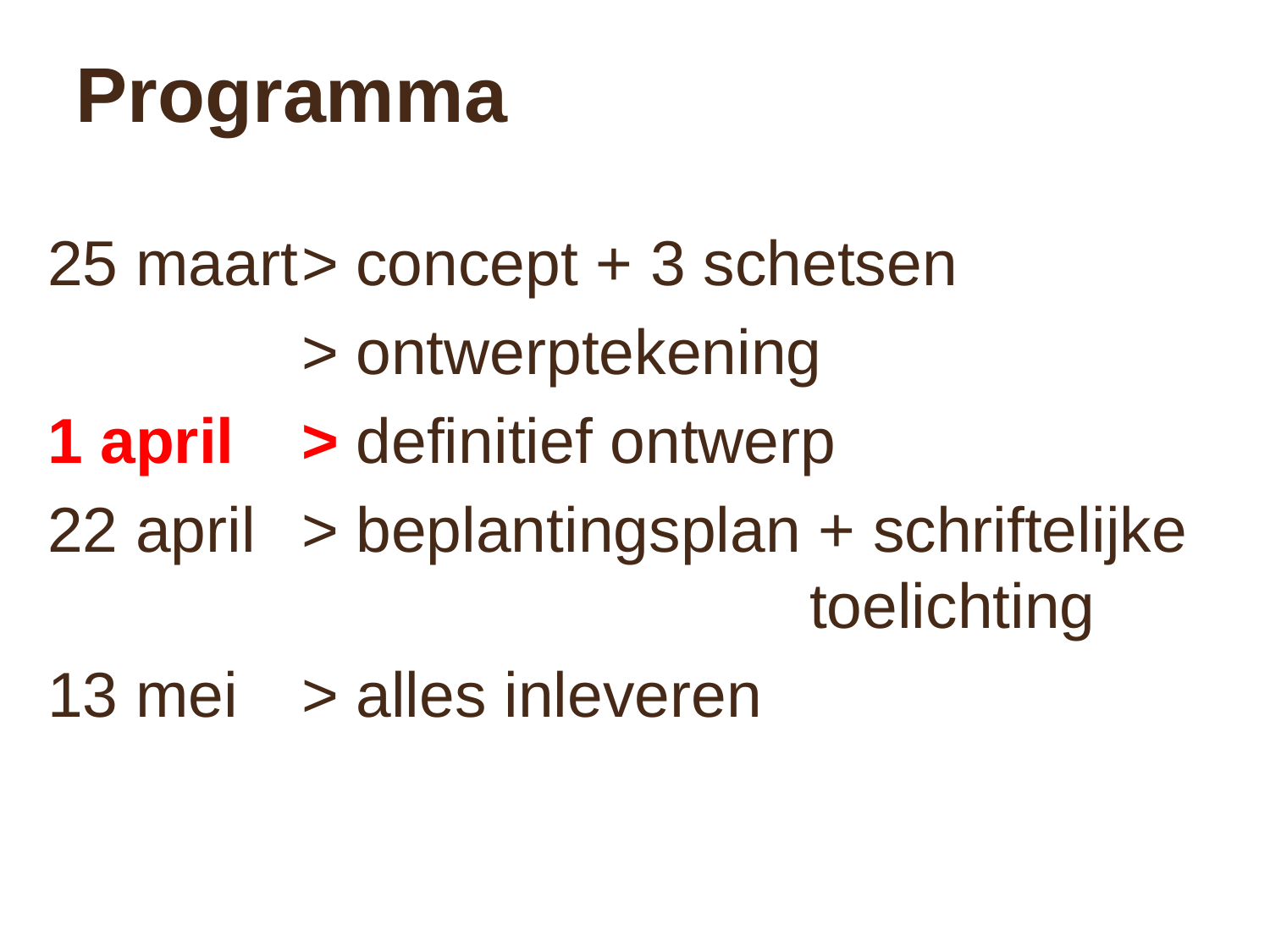

# Programma
25 maart	> concept + 3 schetsen
		> ontwerptekening
1 april	> definitief ontwerp
22 april	> beplantingsplan + schriftelijke 						toelichting
13 mei	> alles inleveren